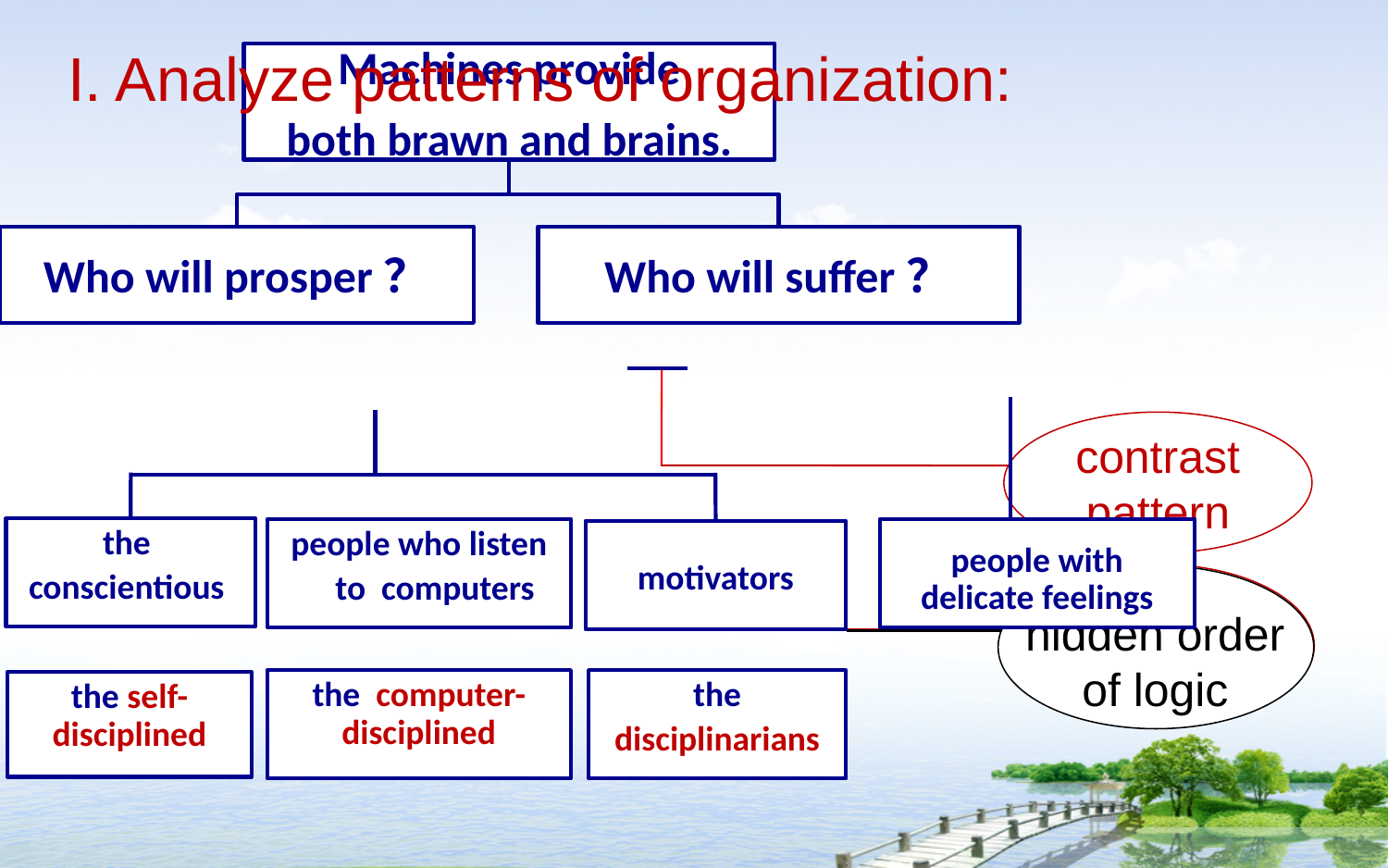

I. Analyze patterns of organization:
Machines provide
both brawn and brains.
Who will prosper？
Who will suffer？
contrast
pattern

people with delicate feelings

the
conscientious
 people who listen
    to  computers

motivators

list of items
pattern

hidden order
of logic
the  computer-disciplined
the
disciplinarians
the self-disciplined